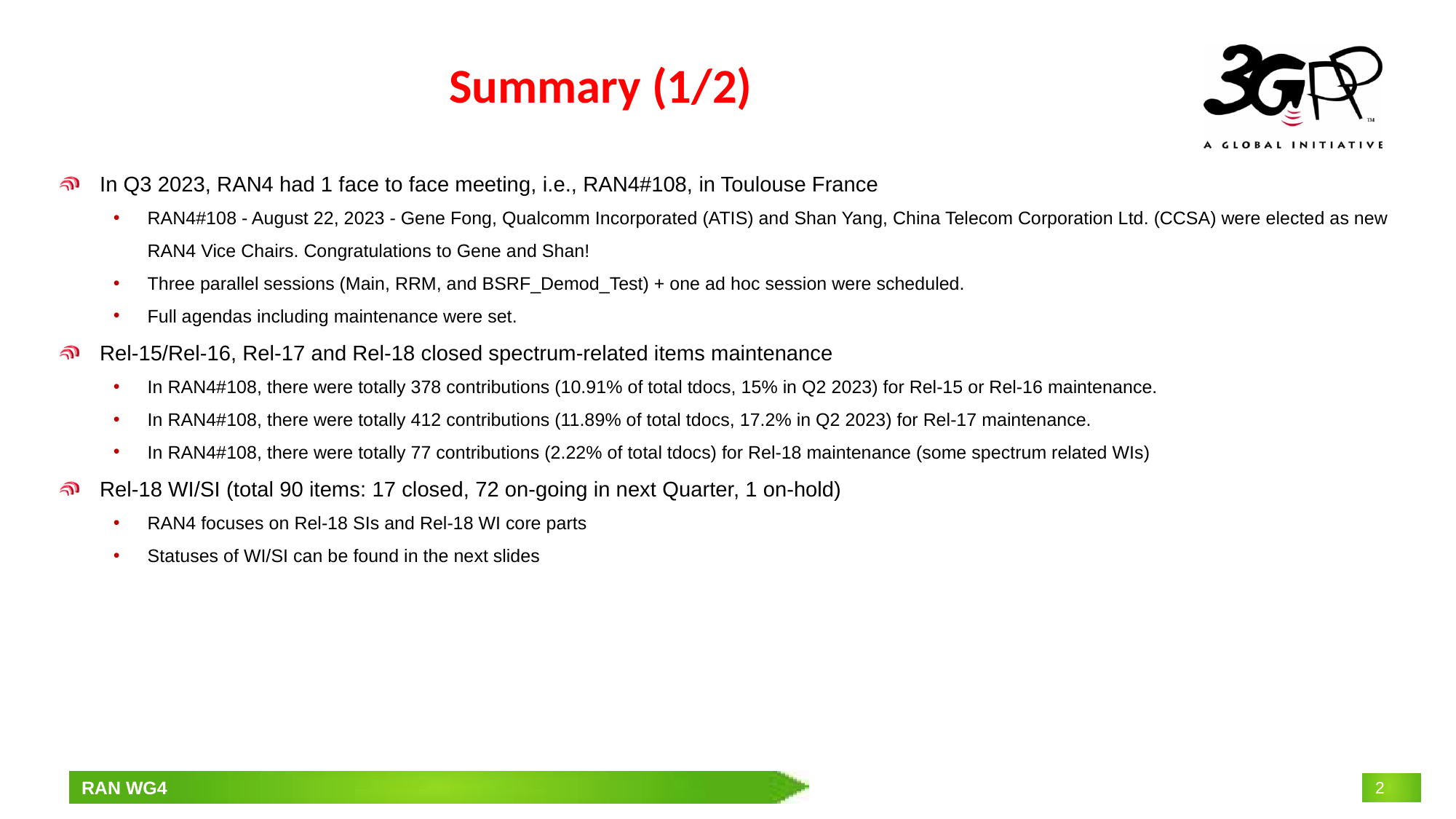

# Summary (1/2)
In Q3 2023, RAN4 had 1 face to face meeting, i.e., RAN4#108, in Toulouse France
RAN4#108 - August 22, 2023 - Gene Fong, Qualcomm Incorporated (ATIS) and Shan Yang, China Telecom Corporation Ltd. (CCSA) were elected as new RAN4 Vice Chairs. Congratulations to Gene and Shan!
Three parallel sessions (Main, RRM, and BSRF_Demod_Test) + one ad hoc session were scheduled.
Full agendas including maintenance were set.
Rel-15/Rel-16, Rel-17 and Rel-18 closed spectrum-related items maintenance
In RAN4#108, there were totally 378 contributions (10.91% of total tdocs, 15% in Q2 2023) for Rel-15 or Rel-16 maintenance.
In RAN4#108, there were totally 412 contributions (11.89% of total tdocs, 17.2% in Q2 2023) for Rel-17 maintenance.
In RAN4#108, there were totally 77 contributions (2.22% of total tdocs) for Rel-18 maintenance (some spectrum related WIs)
Rel-18 WI/SI (total 90 items: 17 closed, 72 on-going in next Quarter, 1 on-hold)
RAN4 focuses on Rel-18 SIs and Rel-18 WI core parts
Statuses of WI/SI can be found in the next slides